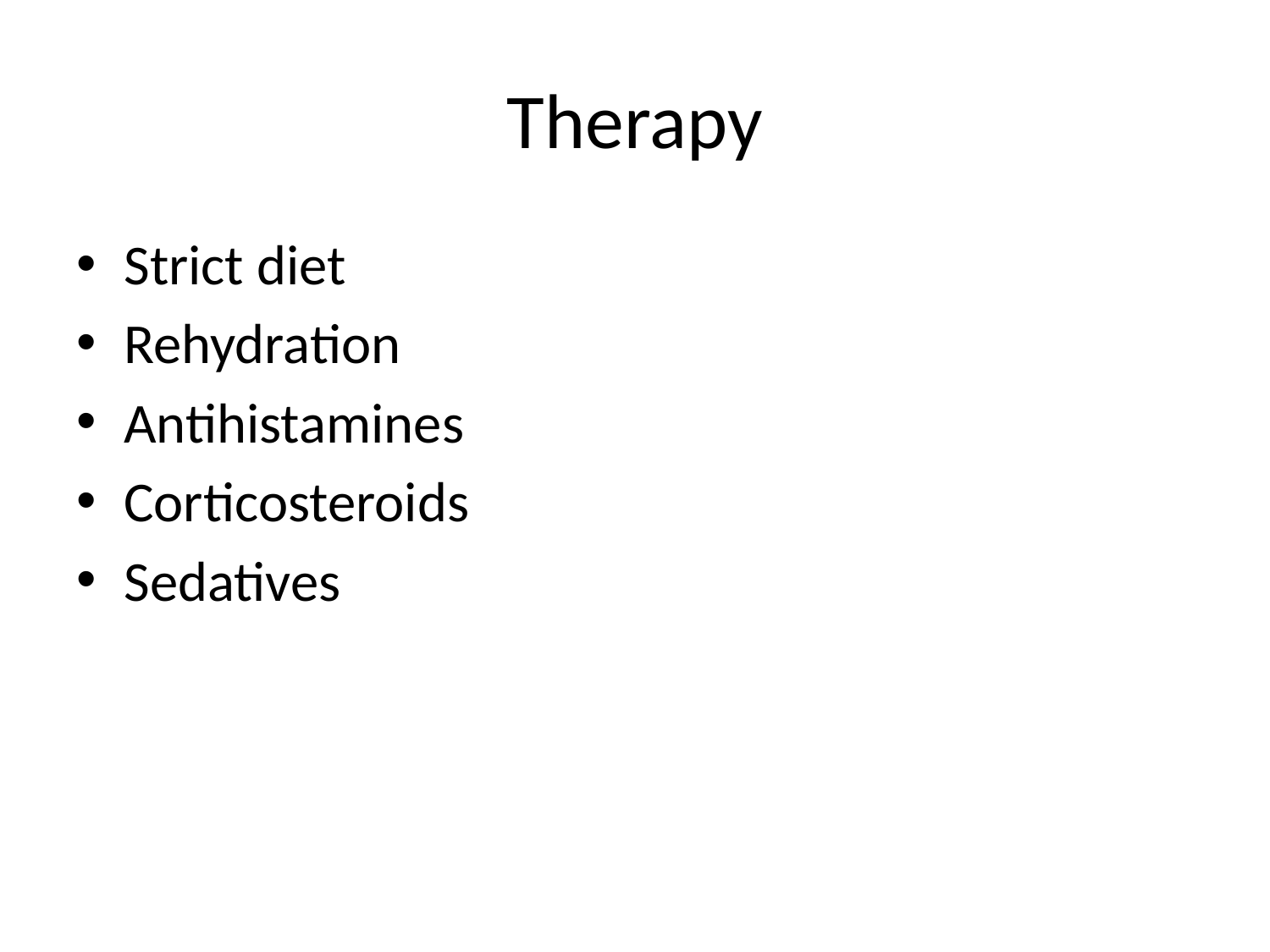

# Therapy
Strict diet
Rehydration
Antihistamines
Corticosteroids
Sedatives